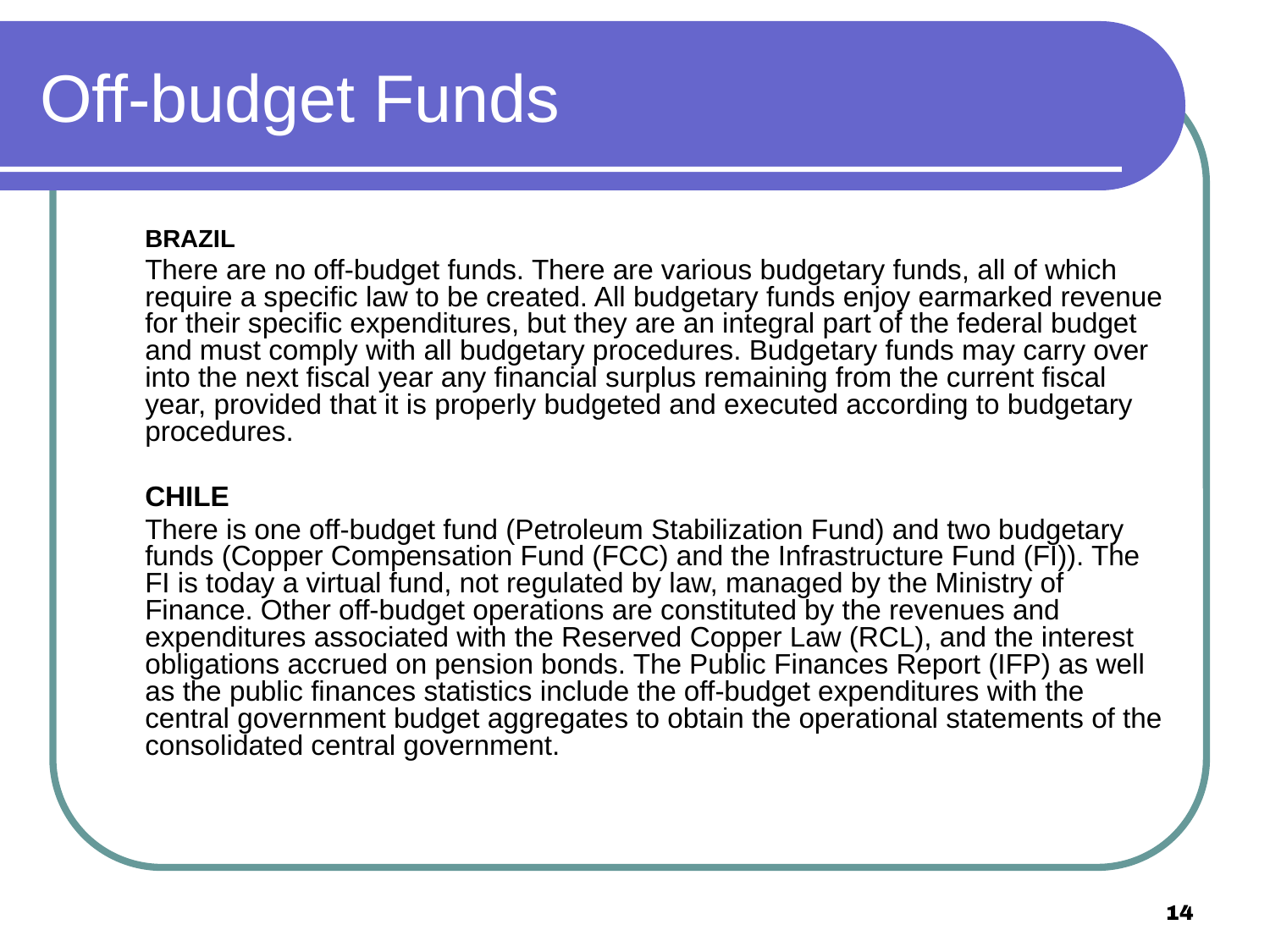

# Off-budget Funds
	BRAZIL
	There are no off-budget funds. There are various budgetary funds, all of which require a specific law to be created. All budgetary funds enjoy earmarked revenue for their specific expenditures, but they are an integral part of the federal budget and must comply with all budgetary procedures. Budgetary funds may carry over into the next fiscal year any financial surplus remaining from the current fiscal year, provided that it is properly budgeted and executed according to budgetary procedures.

	CHILE
	There is one off-budget fund (Petroleum Stabilization Fund) and two budgetary funds (Copper Compensation Fund (FCC) and the Infrastructure Fund (FI)). The FI is today a virtual fund, not regulated by law, managed by the Ministry of Finance. Other off-budget operations are constituted by the revenues and expenditures associated with the Reserved Copper Law (RCL), and the interest obligations accrued on pension bonds. The Public Finances Report (IFP) as well as the public finances statistics include the off-budget expenditures with the central government budget aggregates to obtain the operational statements of the consolidated central government.
14